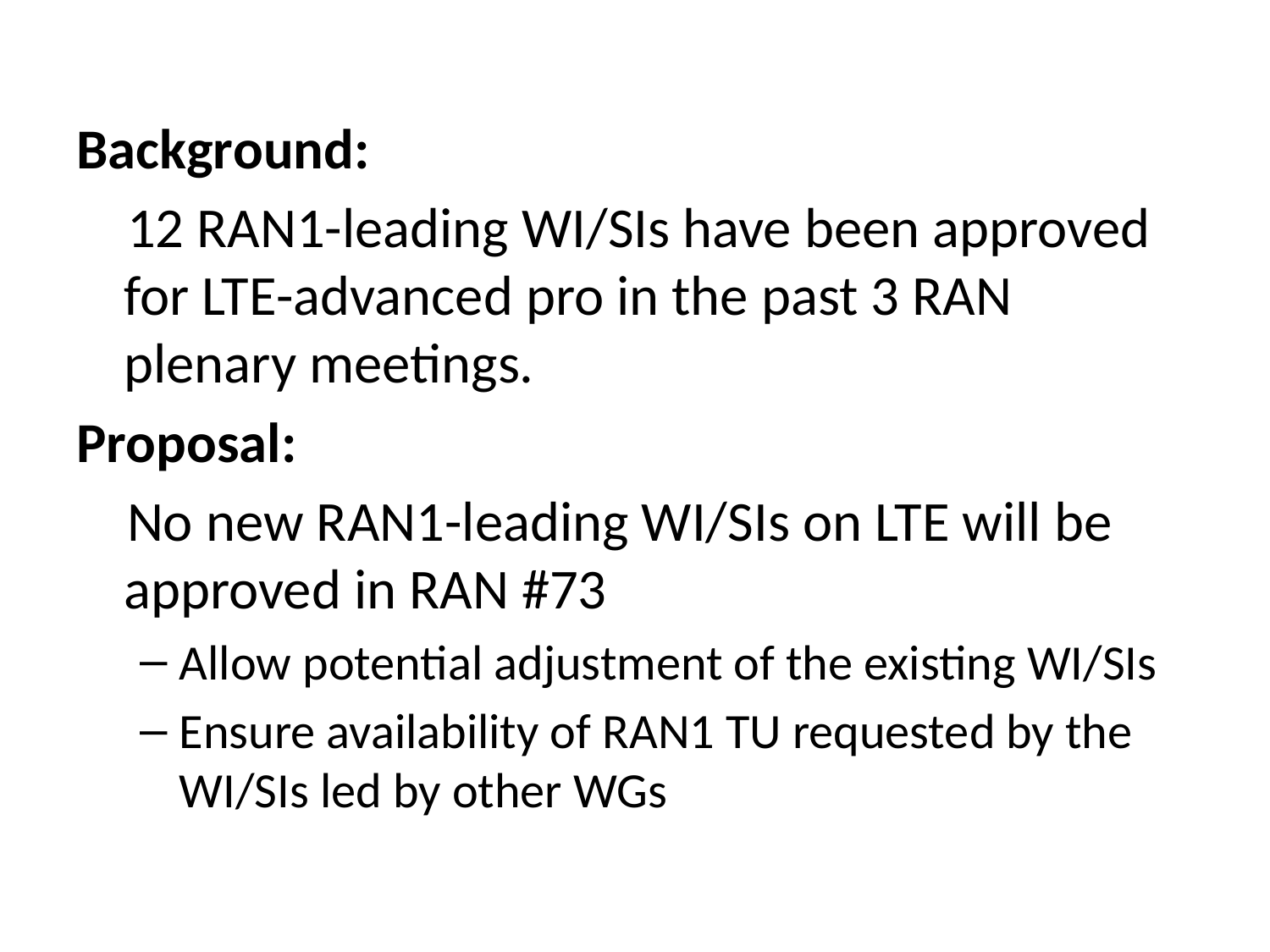

Background:
    12 RAN1-leading WI/SIs have been approved for LTE-advanced pro in the past 3 RAN plenary meetings.
Proposal:
    No new RAN1-leading WI/SIs on LTE will be approved in RAN #73
Allow potential adjustment of the existing WI/SIs
Ensure availability of RAN1 TU requested by the WI/SIs led by other WGs